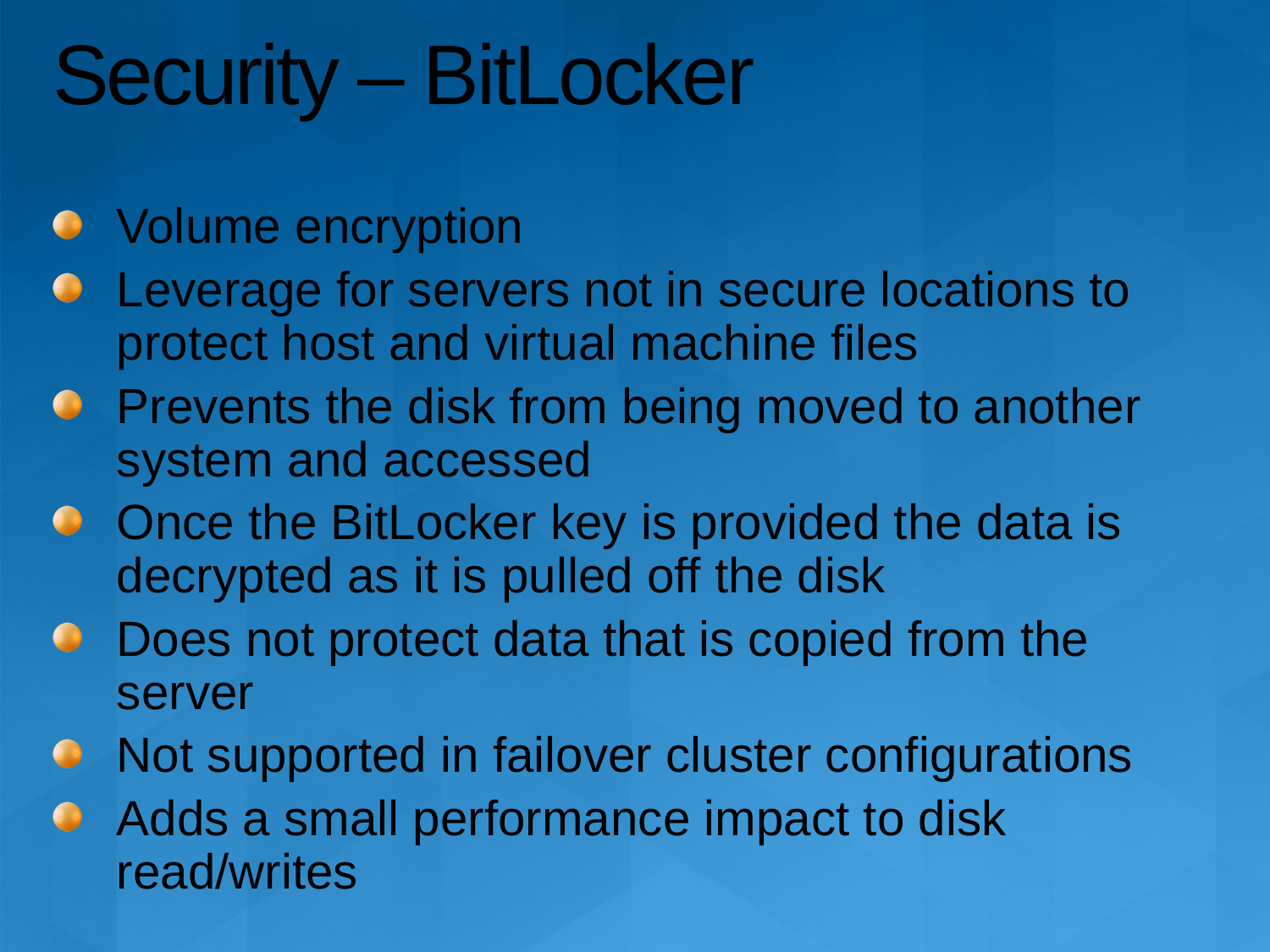

# Security – BitLocker
Volume encryption
Leverage for servers not in secure locations to protect host and virtual machine files
Prevents the disk from being moved to another system and accessed
Once the BitLocker key is provided the data is decrypted as it is pulled off the disk
Does not protect data that is copied from the server
Not supported in failover cluster configurations
Adds a small performance impact to disk read/writes